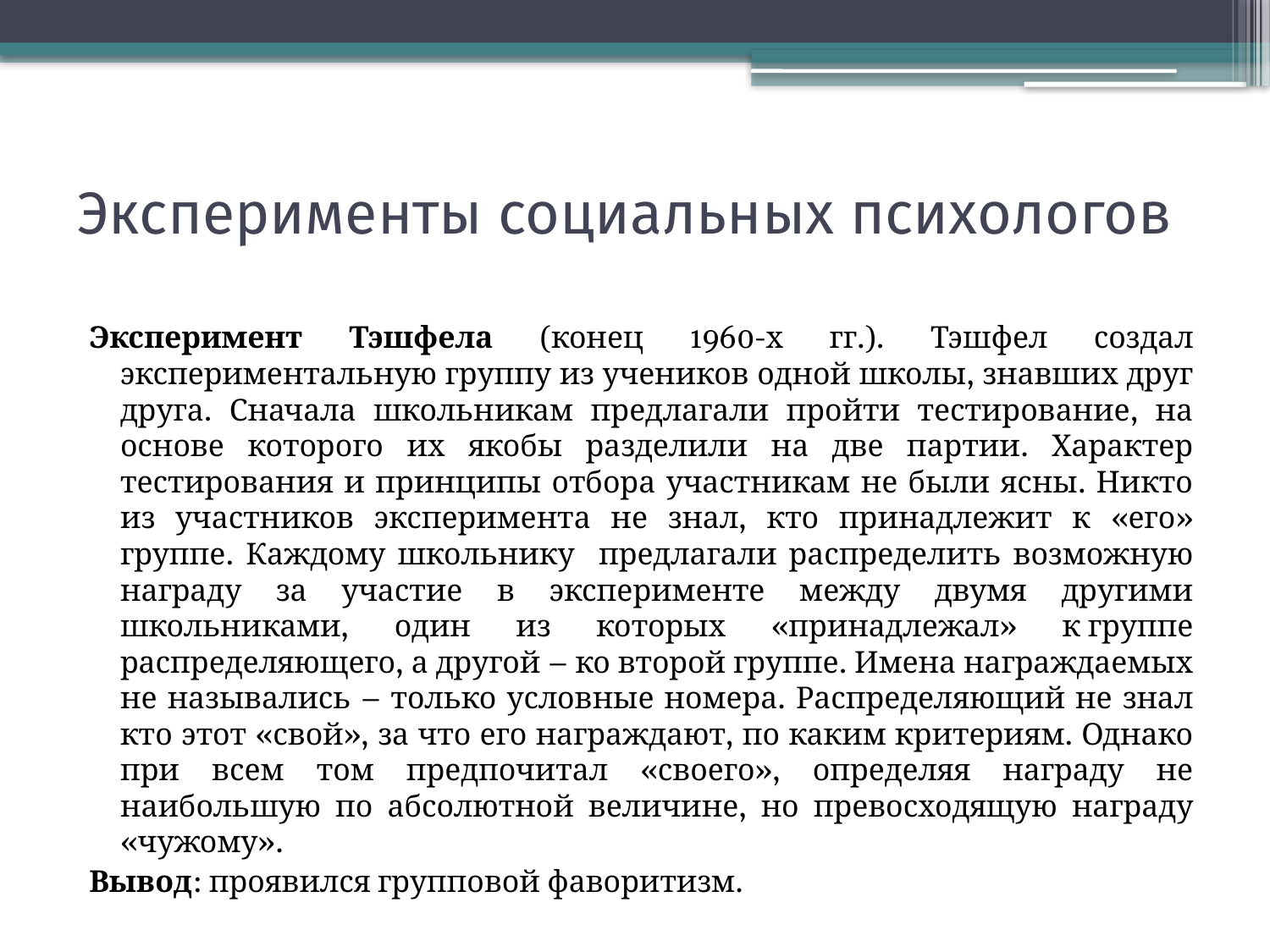

# Эксперименты социальных психологов
Эксперимент Тэшфела (конец 1960-х гг.). Тэшфел создал экспериментальную группу из учеников одной школы, знавших друг друга. Сначала школьникам предлагали пройти тестирование, на основе которого их якобы разделили на две партии. Характер тестирования и принципы отбора участникам не были ясны. Никто из участников эксперимента не знал, кто принадлежит к «его» группе. Каждому школьнику  предлагали распределить возможную награду за участие в эксперименте между двумя другими школьниками, один из которых «принадлежал» к группе распределяющего, а другой – ко второй группе. Имена награждаемых не назывались – только условные номера. Распределяющий не знал кто этот «свой», за что его награждают, по каким критериям. Однако при всем том предпочитал «своего», определяя награду не наибольшую по абсолютной величине, но превосходящую награду «чужому».
Вывод: проявился групповой фаворитизм.